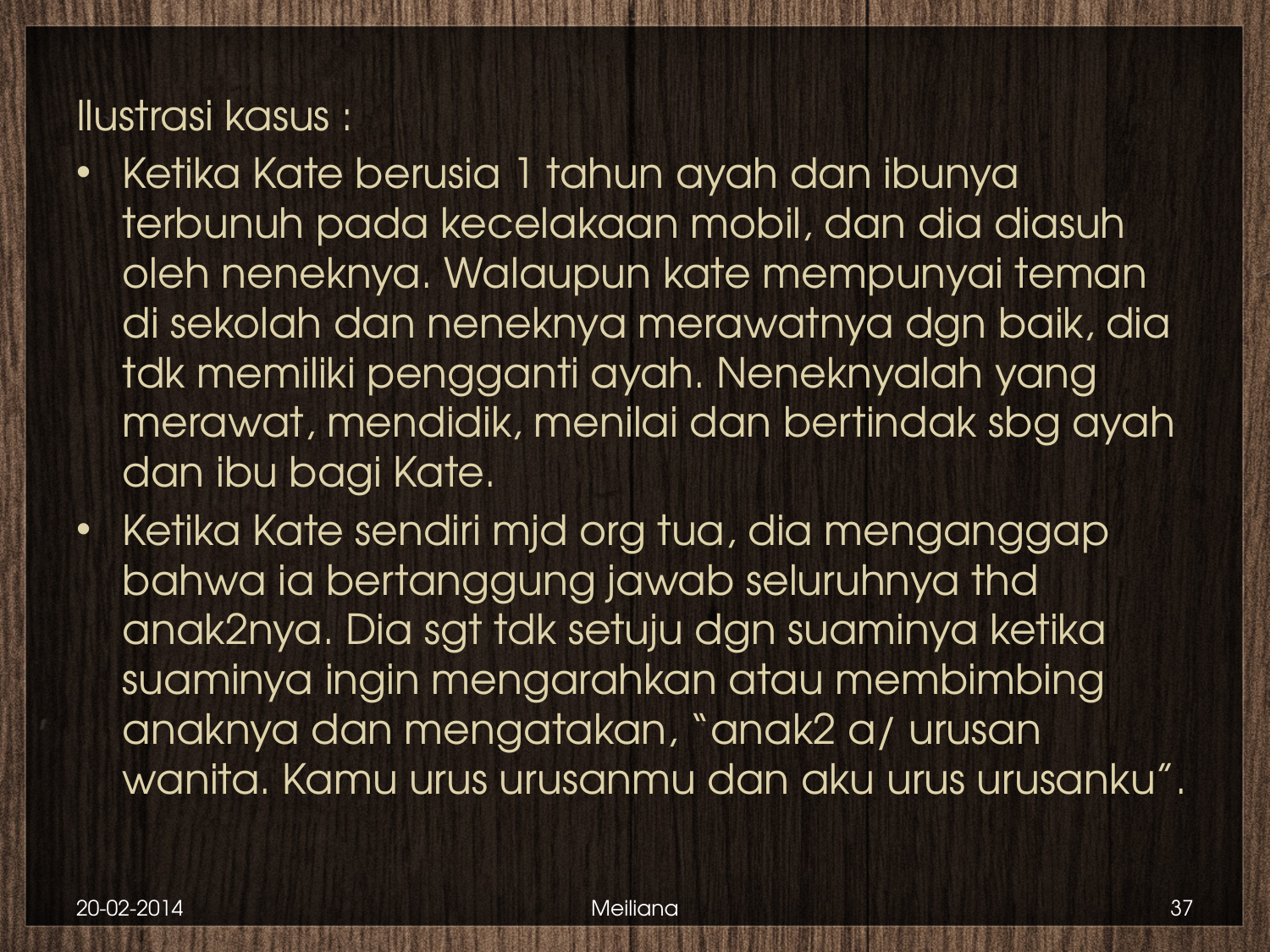

#
Ilustrasi kasus :
Ketika Kate berusia 1 tahun ayah dan ibunya terbunuh pada kecelakaan mobil, dan dia diasuh oleh neneknya. Walaupun kate mempunyai teman di sekolah dan neneknya merawatnya dgn baik, dia tdk memiliki pengganti ayah. Neneknyalah yang merawat, mendidik, menilai dan bertindak sbg ayah dan ibu bagi Kate.
Ketika Kate sendiri mjd org tua, dia menganggap bahwa ia bertanggung jawab seluruhnya thd anak2nya. Dia sgt tdk setuju dgn suaminya ketika suaminya ingin mengarahkan atau membimbing anaknya dan mengatakan, “anak2 a/ urusan wanita. Kamu urus urusanmu dan aku urus urusanku”.
20-02-2014
Meiliana
37